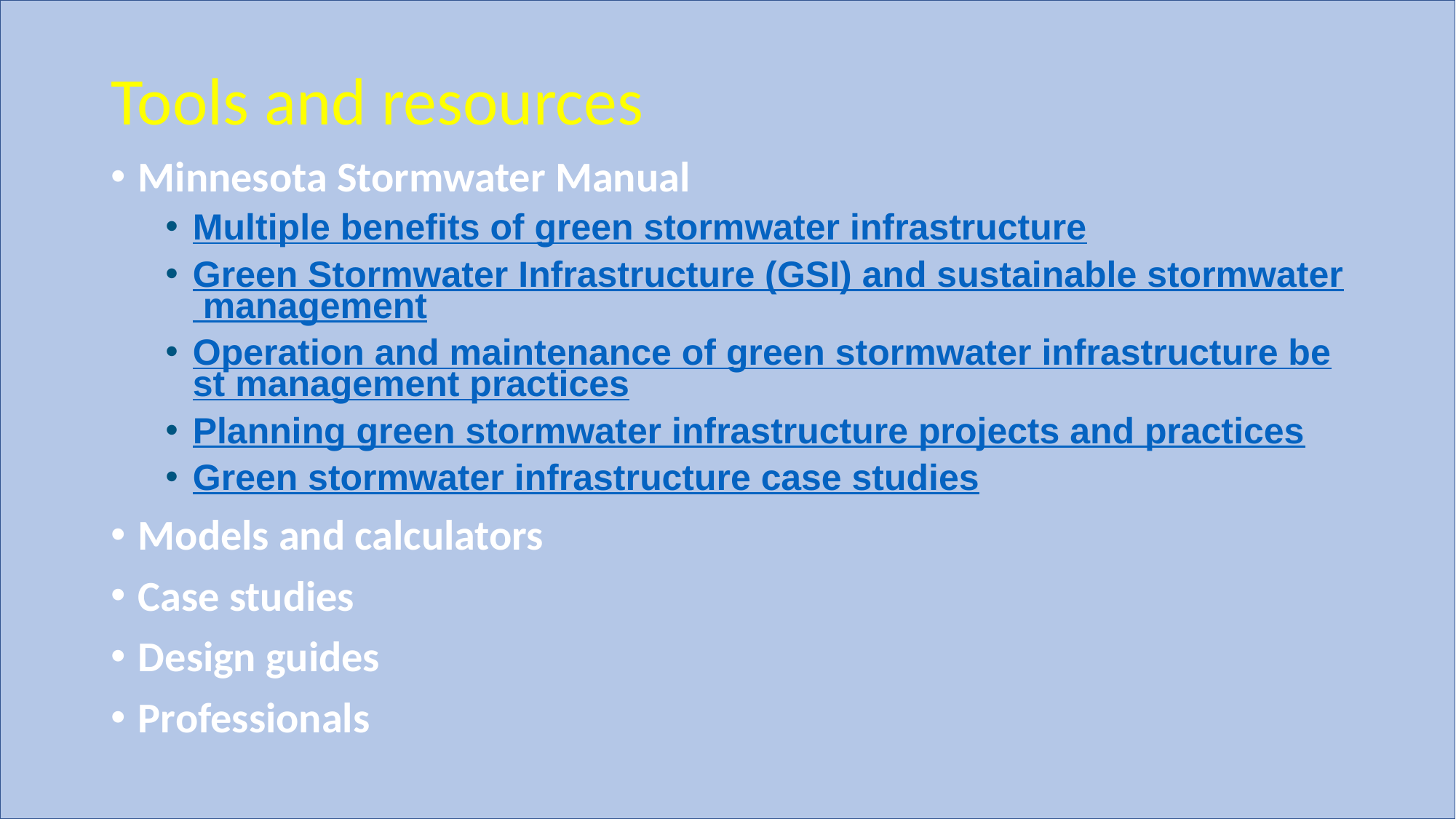

# Tools and resources
Minnesota Stormwater Manual
Multiple benefits of green stormwater infrastructure
Green Stormwater Infrastructure (GSI) and sustainable stormwater management
Operation and maintenance of green stormwater infrastructure best management practices
Planning green stormwater infrastructure projects and practices
Green stormwater infrastructure case studies
Models and calculators
Case studies
Design guides
Professionals